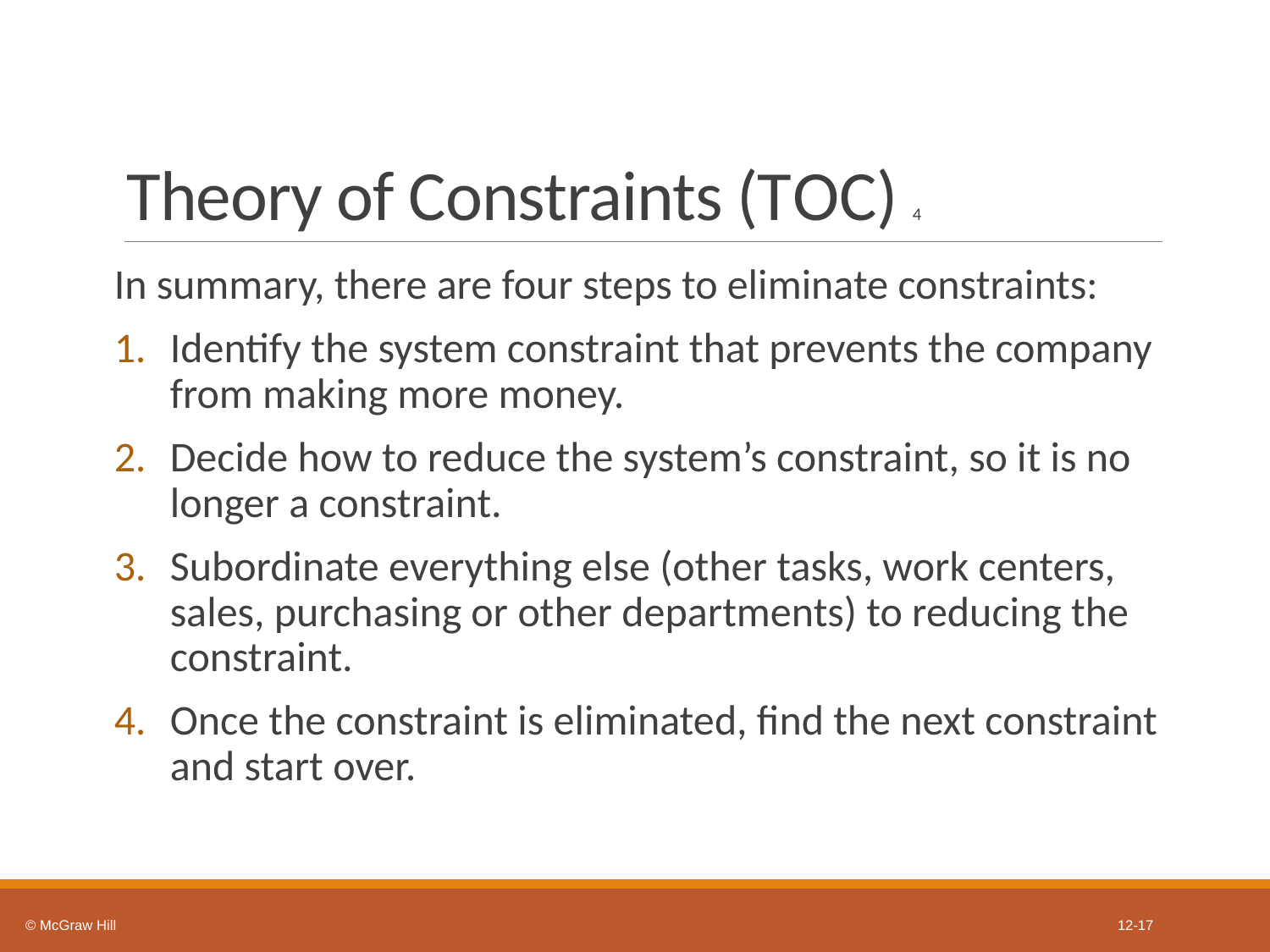

# Theory of Constraints (T O C) 4
In summary, there are four steps to eliminate constraints:
Identify the system constraint that prevents the company from making more money.
Decide how to reduce the system’s constraint, so it is no longer a constraint.
Subordinate everything else (other tasks, work centers, sales, purchasing or other departments) to reducing the constraint.
Once the constraint is eliminated, find the next constraint and start over.